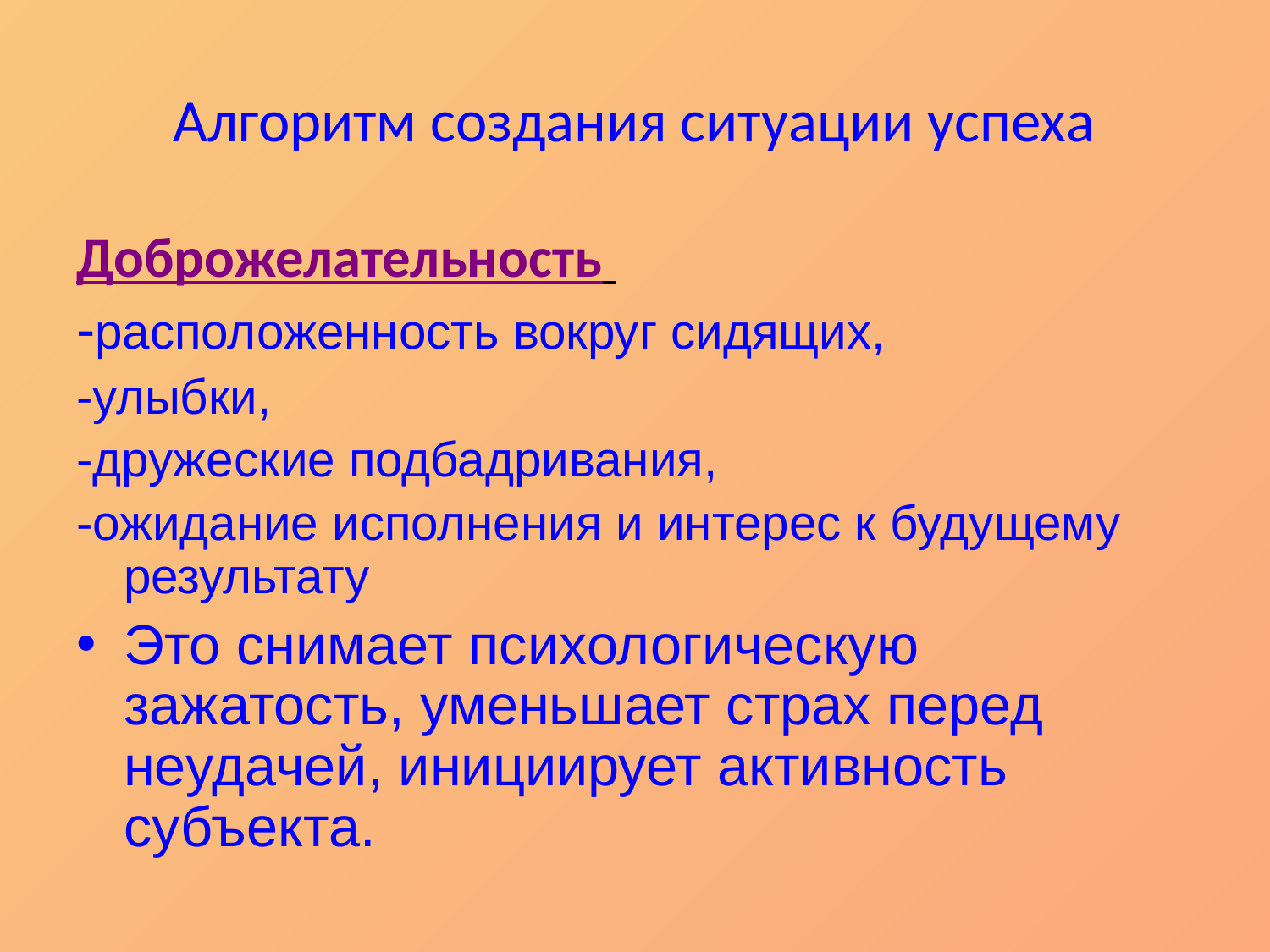

# Алгоритм создания ситуации успеха
Доброжелательность
-расположенность вокруг сидящих,
-улыбки,
-дружеские подбадривания,
-ожидание исполнения и интерес к будущему результату
Это снимает психологическую зажатость, уменьшает страх перед неудачей, инициирует активность субъекта.